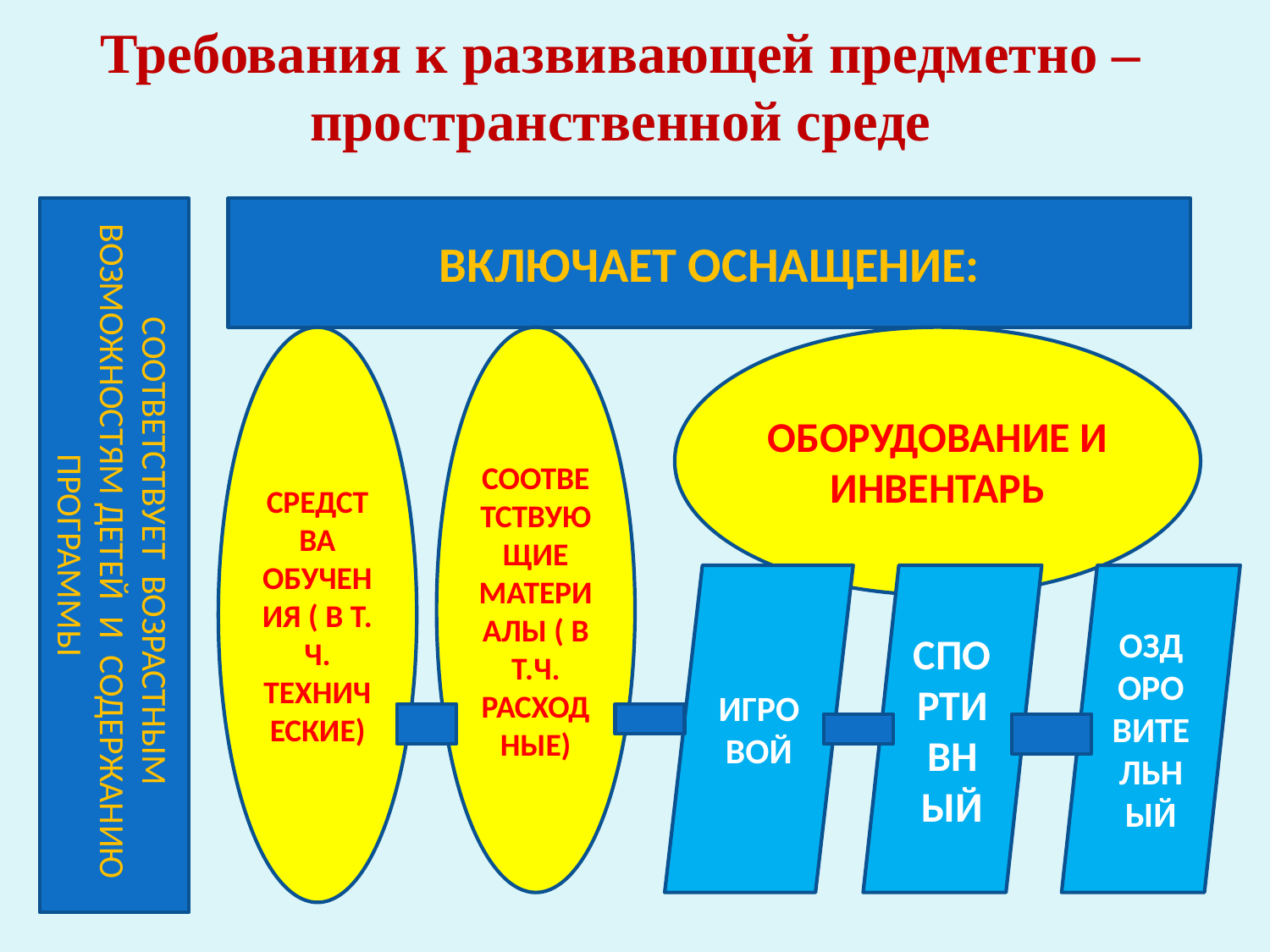

# Требования к развивающей предметно – пространственной среде
ВКЛЮЧАЕТ ОСНАЩЕНИЕ:
СРЕДСТВА ОБУЧЕНИЯ ( В Т. Ч. ТЕХНИЧЕСКИЕ)
СООТВЕТСТВУЮЩИЕ МАТЕРИАЛЫ ( В Т.Ч. РАСХОДНЫЕ)
ОБОРУДОВАНИЕ И ИНВЕНТАРЬ
СООТВЕТСТВУЕТ  ВОЗРАСТНЫМ  ВОЗМОЖНОСТЯМ ДЕТЕЙ  И  СОДЕРЖАНИЮ  ПРОГРАММЫ
ИГРОВОЙ
СПОРТИВНЫЙ
ОЗДОРОВИТЕЛЬНЫЙ